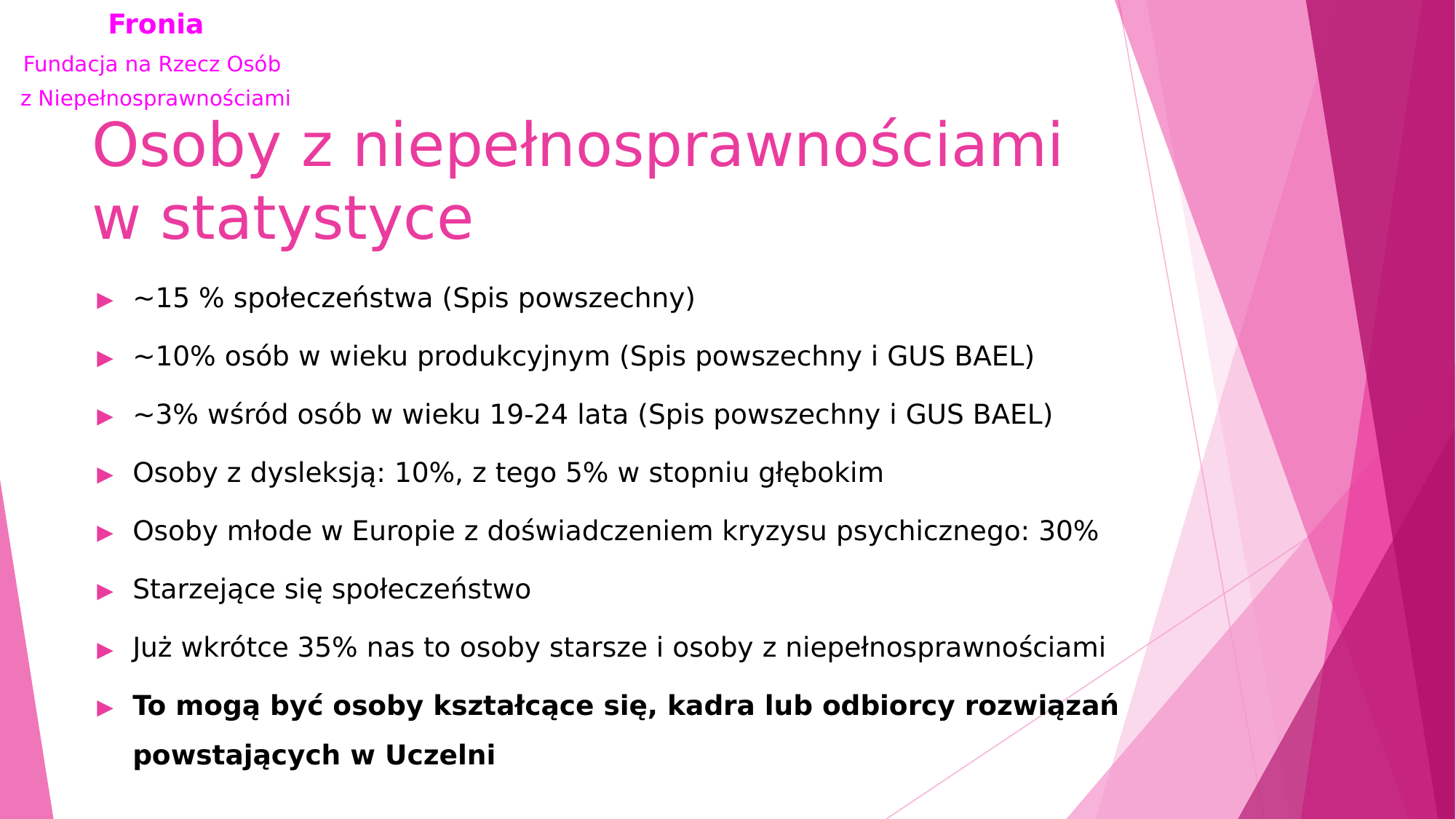

# Osoby z niepełnosprawnościami w statystyce
~15 % społeczeństwa (Spis powszechny)
~10% osób w wieku produkcyjnym (Spis powszechny i GUS BAEL)
~3% wśród osób w wieku 19-24 lata (Spis powszechny i GUS BAEL)
Osoby z dysleksją: 10%, z tego 5% w stopniu głębokim
Osoby młode w Europie z doświadczeniem kryzysu psychicznego: 30%
Starzejące się społeczeństwo
Już wkrótce 35% nas to osoby starsze i osoby z niepełnosprawnościami
To mogą być osoby kształcące się, kadra lub odbiorcy rozwiązań powstających w Uczelni